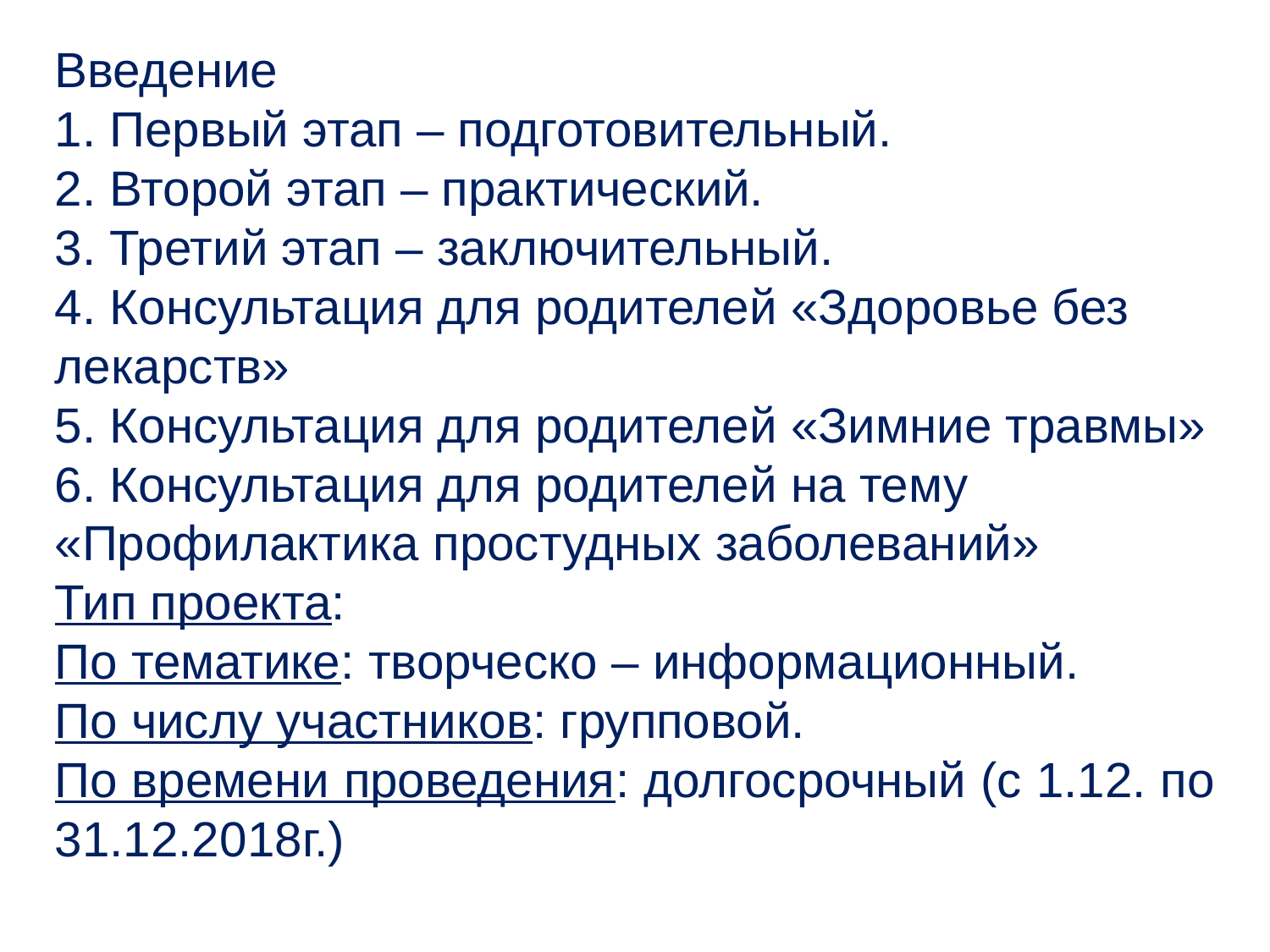

Введение
1. Первый этап – подготовительный.
2. Второй этап – практический.
3. Третий этап – заключительный.
4. Консультация для родителей «Здоровье без лекарств»
5. Консультация для родителей «Зимние травмы»
6. Консультация для родителей на тему «Профилактика простудных заболеваний»
Тип проекта:
По тематике: творческо – информационный.
По числу участников: групповой.
По времени проведения: долгосрочный (с 1.12. по 31.12.2018г.)